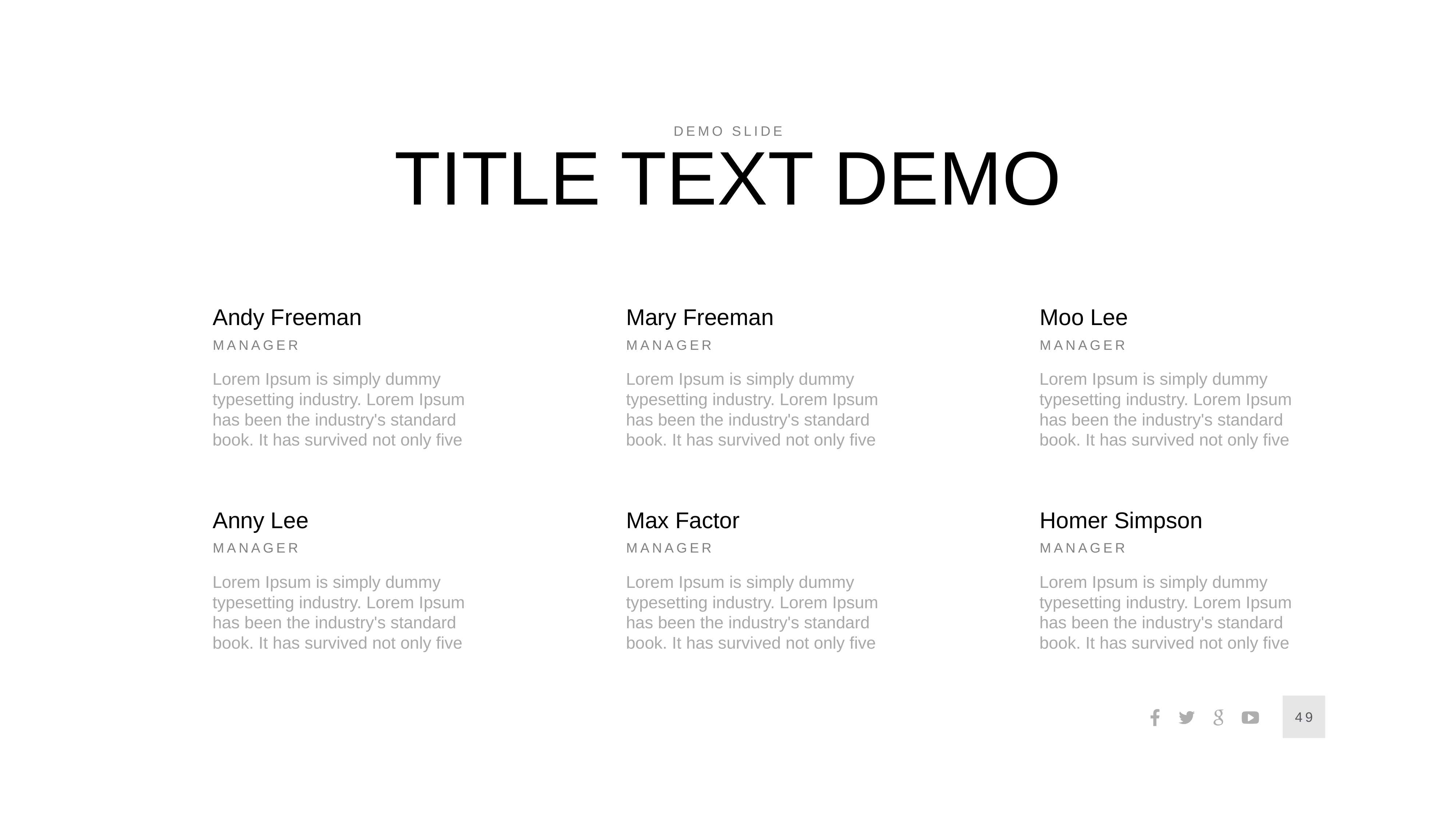

demo slide
Title text demo

Andy Freeman
Mary Freeman
Moo Lee
Manager
Manager
Manager
Lorem Ipsum is simply dummy typesetting industry. Lorem Ipsum has been the industry's standard book. It has survived not only five
Lorem Ipsum is simply dummy typesetting industry. Lorem Ipsum has been the industry's standard book. It has survived not only five
Lorem Ipsum is simply dummy typesetting industry. Lorem Ipsum has been the industry's standard book. It has survived not only five
Anny Lee
Max Factor
Homer Simpson
Manager
Manager
Manager
Lorem Ipsum is simply dummy typesetting industry. Lorem Ipsum has been the industry's standard book. It has survived not only five
Lorem Ipsum is simply dummy typesetting industry. Lorem Ipsum has been the industry's standard book. It has survived not only five
Lorem Ipsum is simply dummy typesetting industry. Lorem Ipsum has been the industry's standard book. It has survived not only five

49